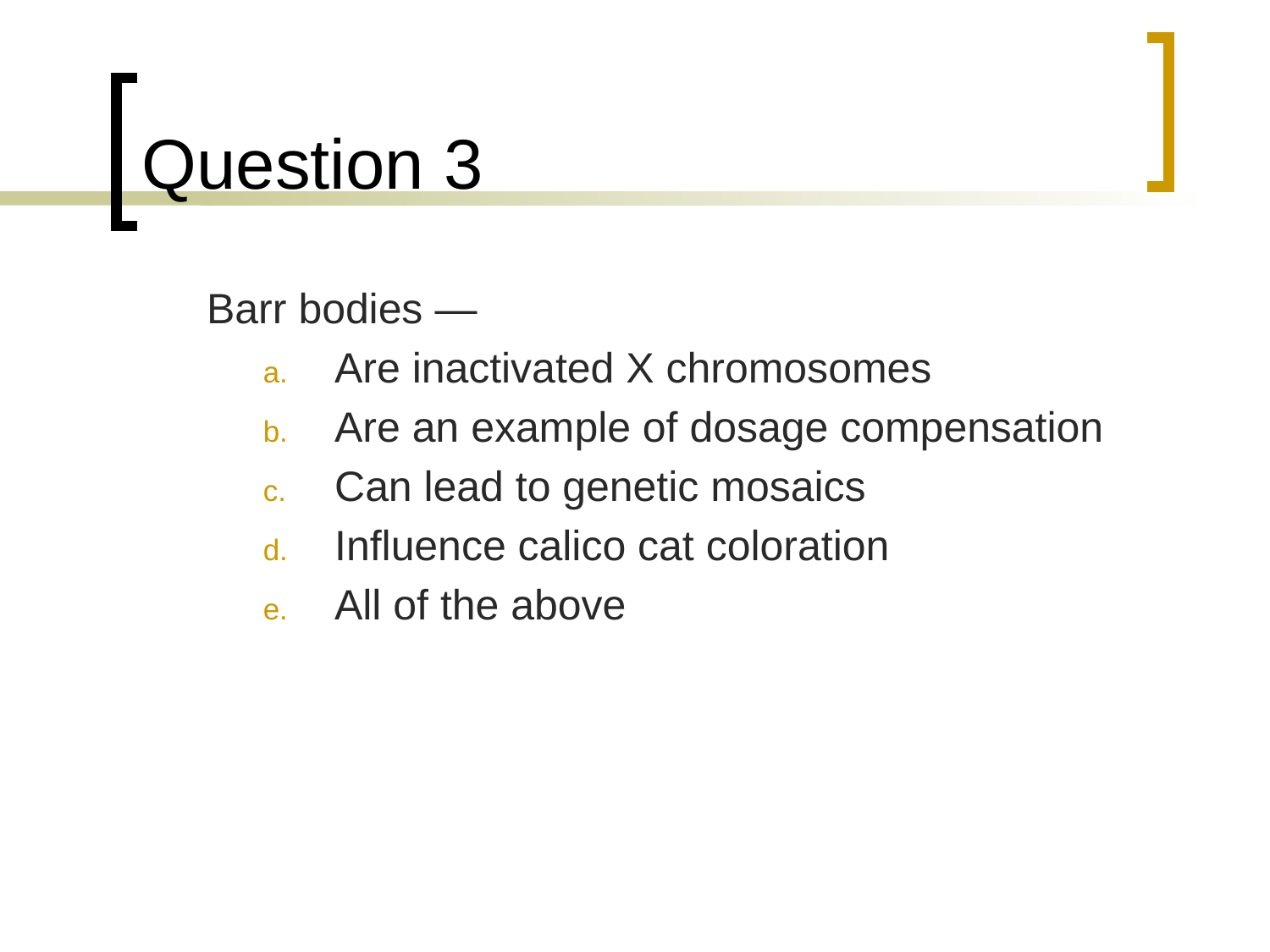

# Question 3
	Barr bodies —
Are inactivated X chromosomes
Are an example of dosage compensation
Can lead to genetic mosaics
Influence calico cat coloration
All of the above